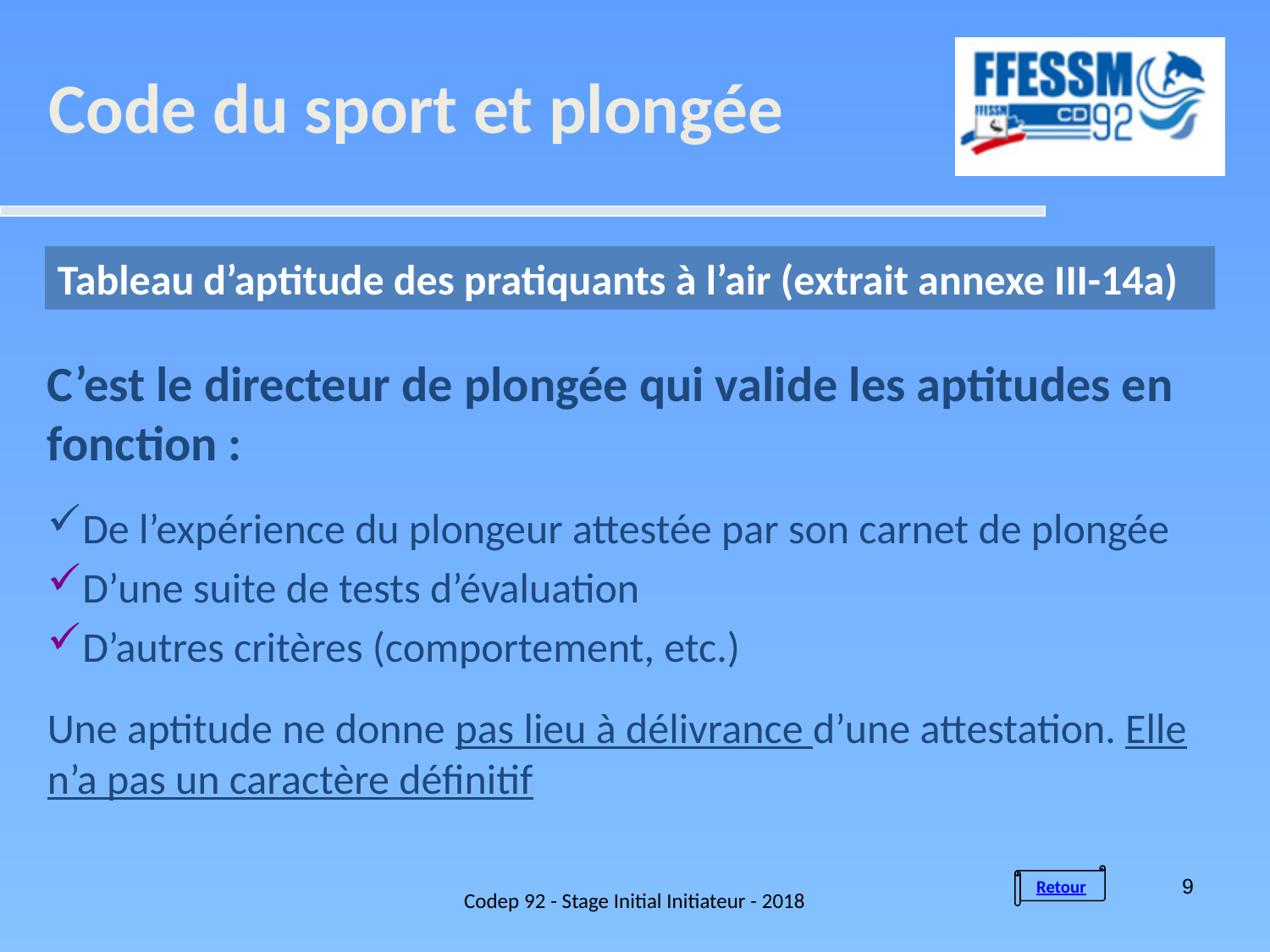

Code du sport et plongée
Tableau d’aptitude des pratiquants à l’air (extrait annexe III-14a)
C’est le directeur de plongée qui valide les aptitudes en fonction :

De l’expérience du plongeur attestée par son carnet de plongée
D’une suite de tests d’évaluation
D’autres critères (comportement, etc.)

Une aptitude ne donne pas lieu à délivrance d’une attestation. Elle n’a pas un caractère définitif
Retour
Codep 92 - Stage Initial Initiateur - 2018
9